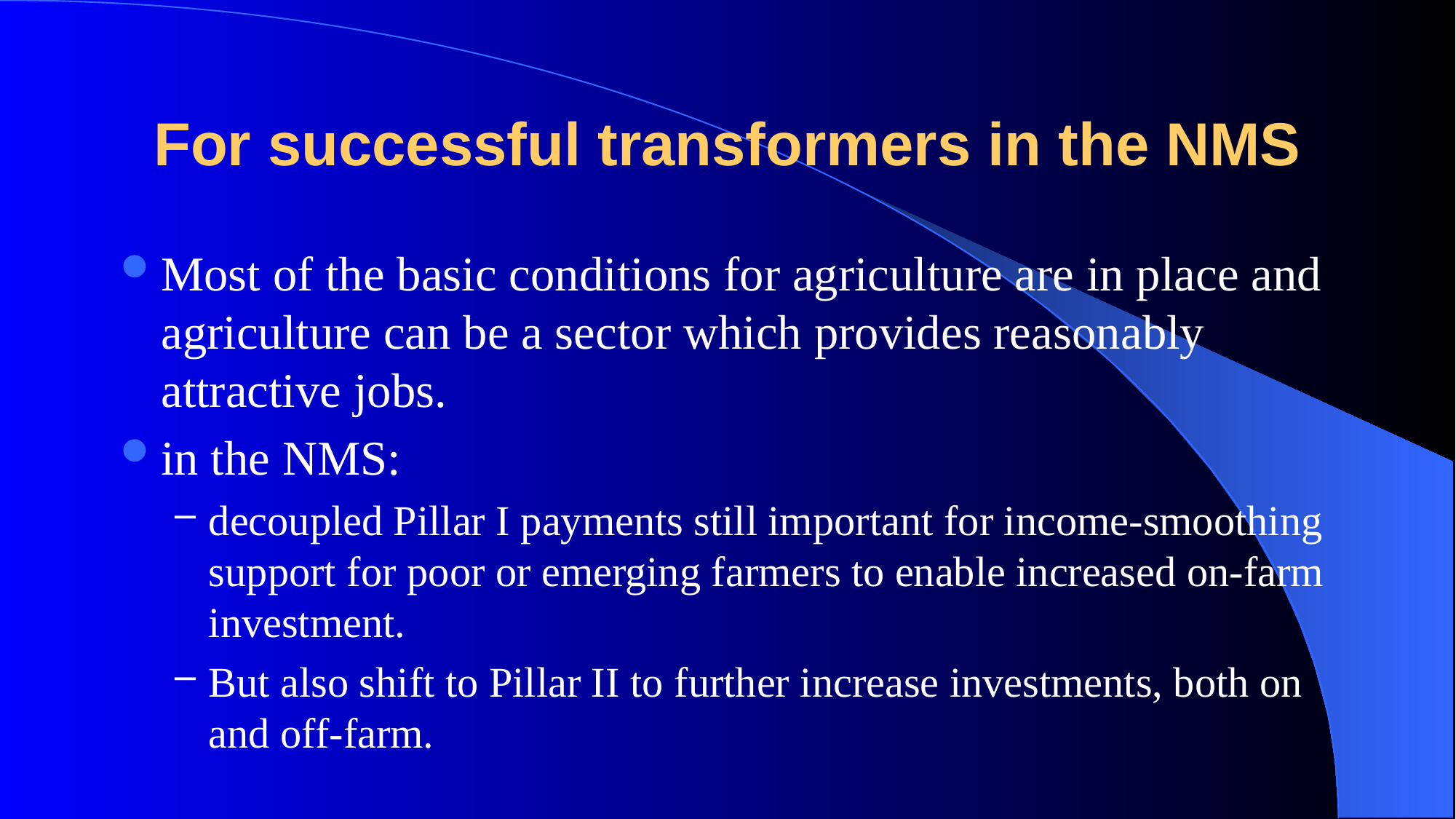

# For successful transformers in the NMS
Most of the basic conditions for agriculture are in place and agriculture can be a sector which provides reasonably attractive jobs.
in the NMS:
decoupled Pillar I payments still important for income-smoothing support for poor or emerging farmers to enable increased on-farm investment.
But also shift to Pillar II to further increase investments, both on and off-farm.